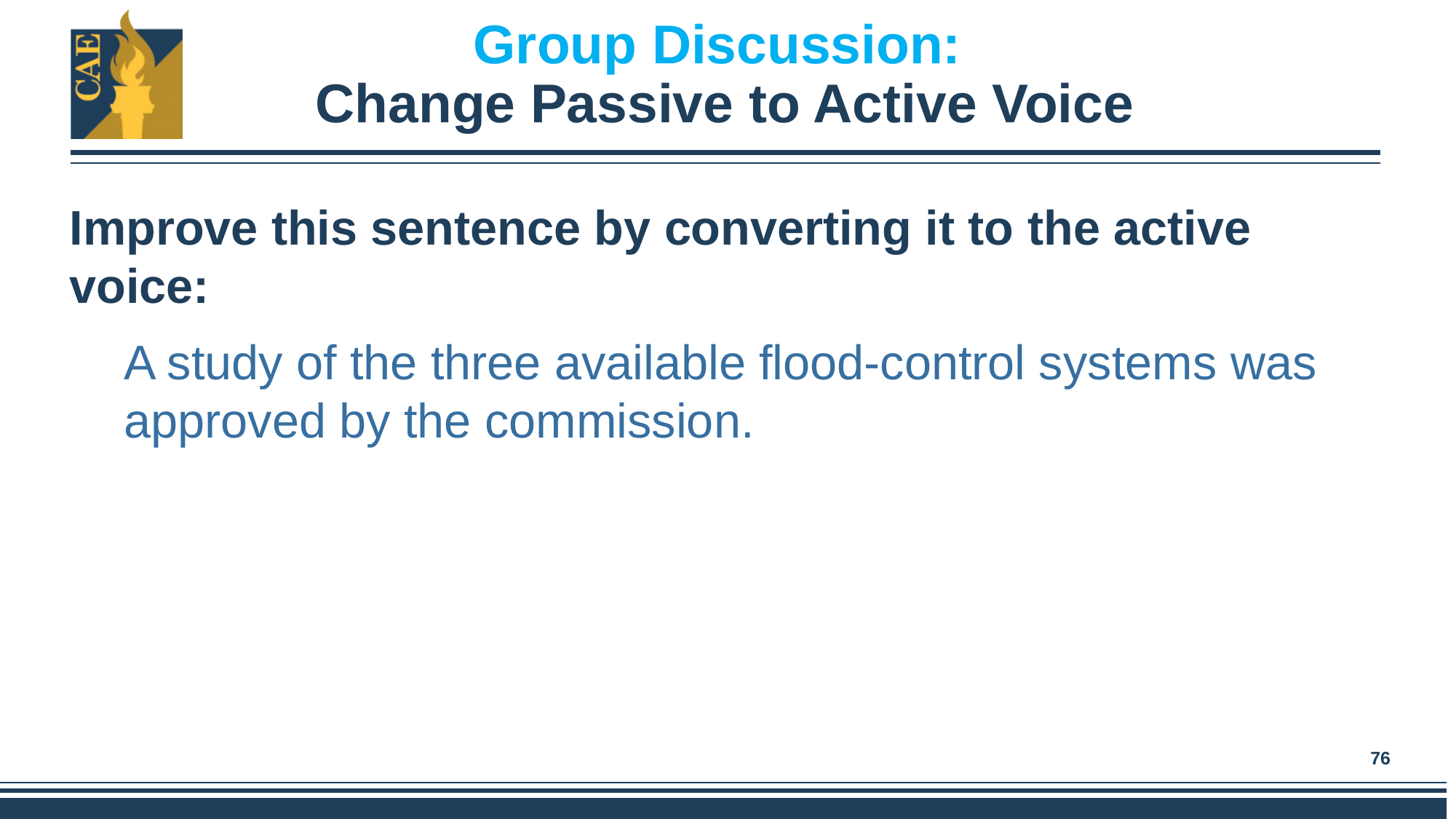

# Group Discussion: Change Passive to Active Voice
Improve this sentence by converting it to the active voice:
A study of the three available flood-control systems was approved by the commission.
76